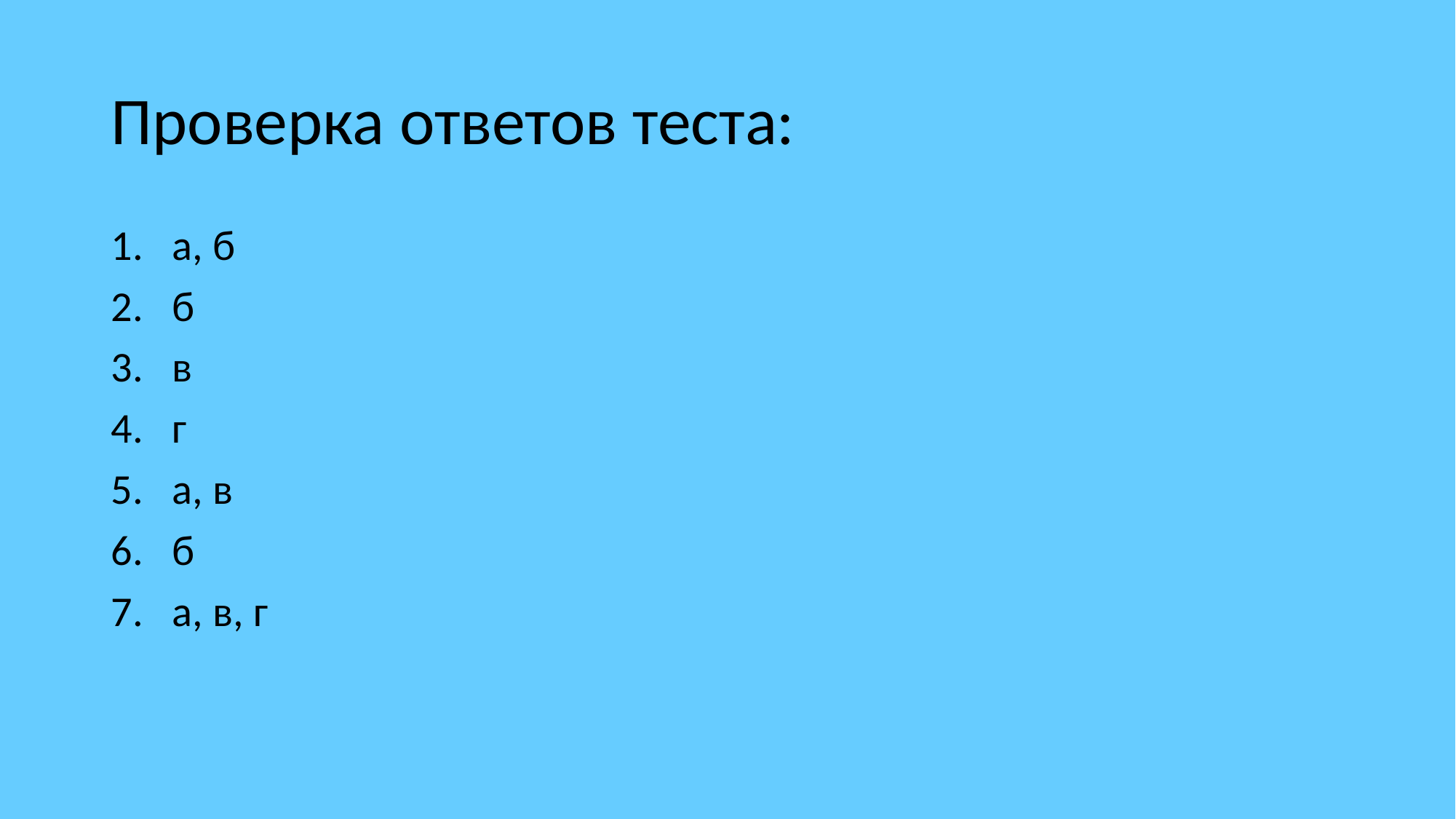

# Проверка ответов теста:
а, б
б
в
г
а, в
б
а, в, г